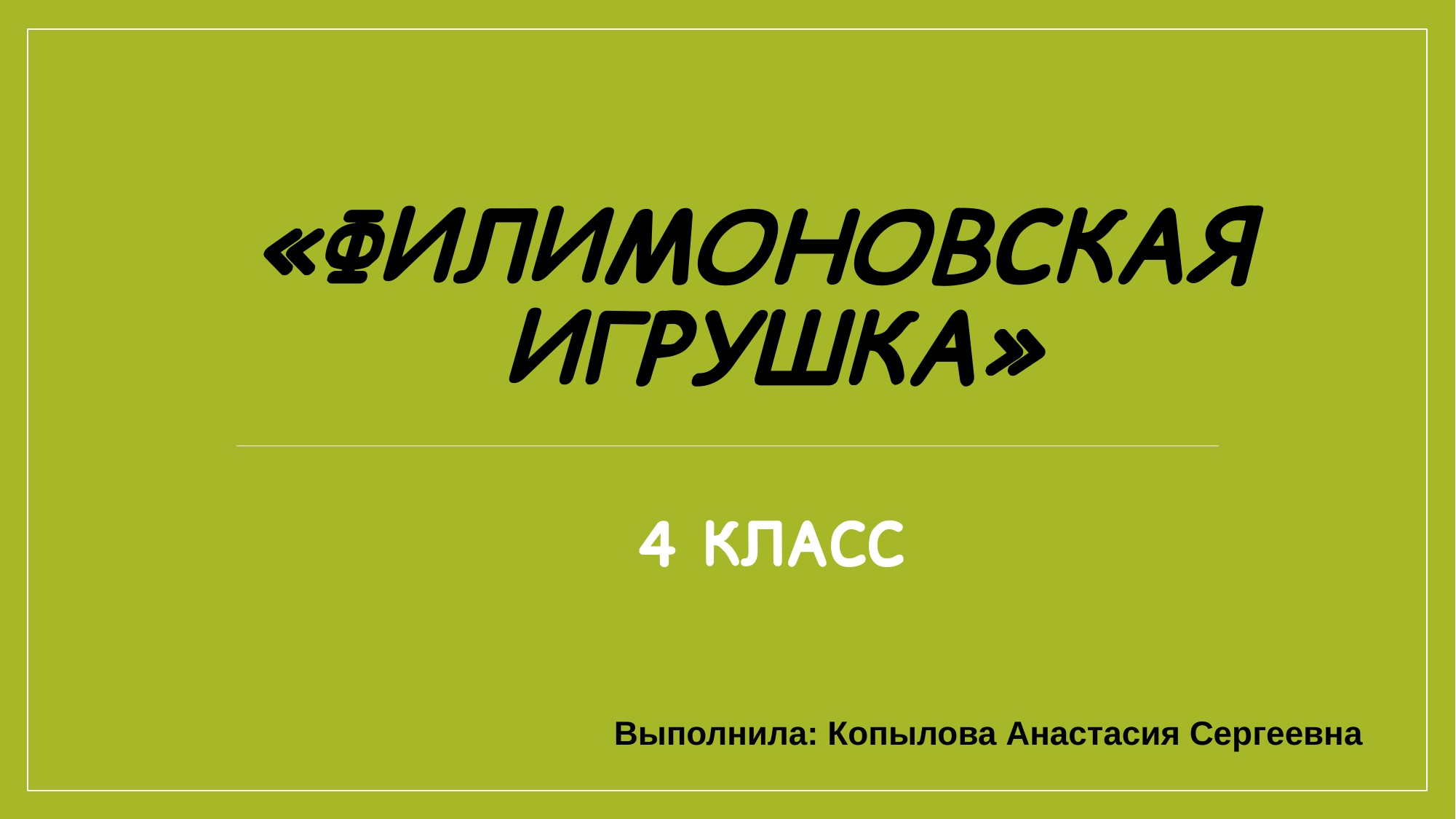

# «Филимоновская игрушка» 4 класс
Выполнила: Копылова Анастасия Сергеевна